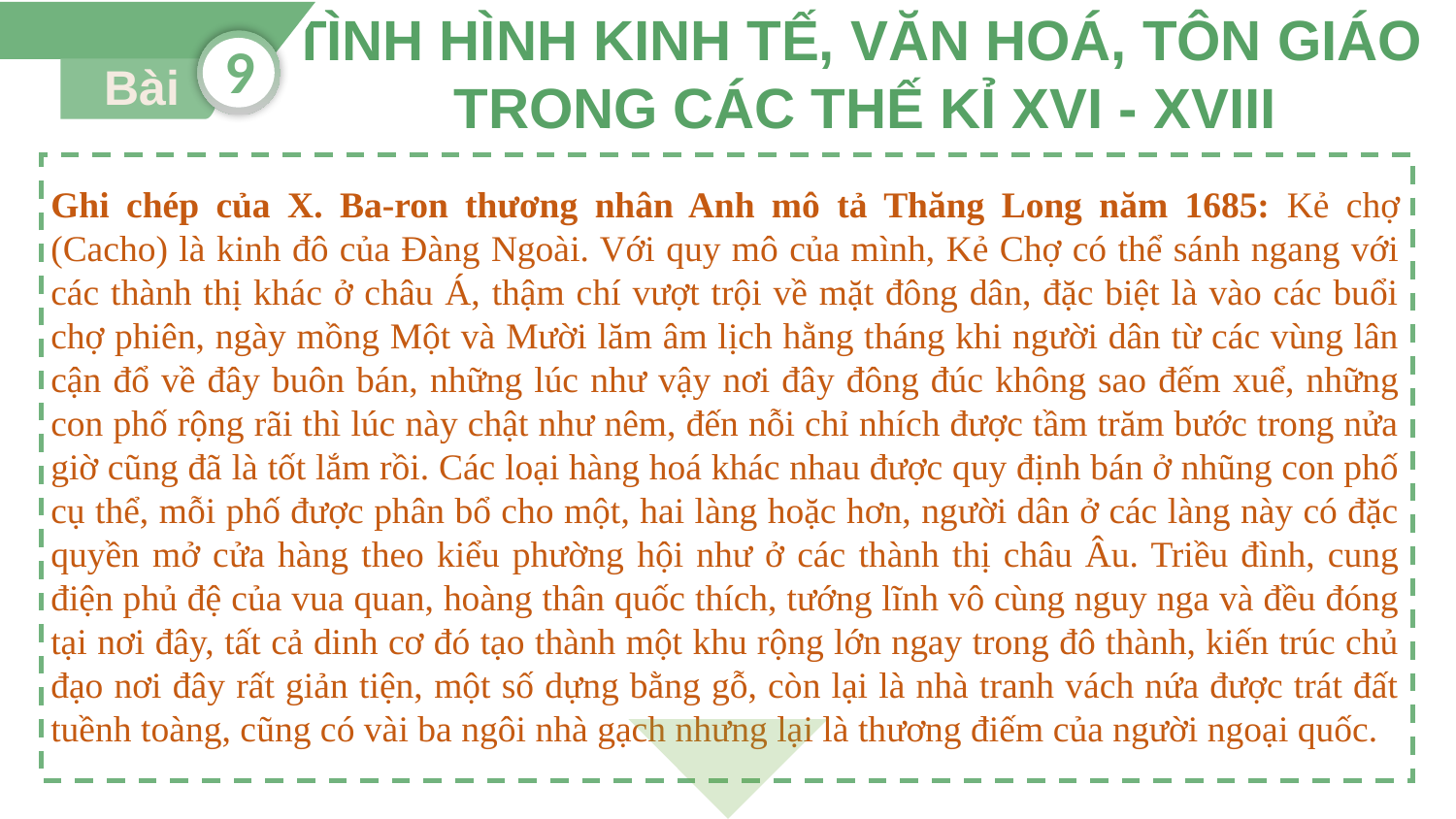

TÌNH HÌNH KINH TẾ, VĂN HOÁ, TÔN GIÁO
TRONG CÁC THẾ KỈ XVI - XVIII

9

Bài

Ghi chép của X. Ba-ron thương nhân Anh mô tả Thăng Long năm 1685: Kẻ chợ (Cacho) là kinh đô của Đàng Ngoài. Với quy mô của mình, Kẻ Chợ có thể sánh ngang với các thành thị khác ở châu Á, thậm chí vượt trội về mặt đông dân, đặc biệt là vào các buổi chợ phiên, ngày mồng Một và Mười lăm âm lịch hằng tháng khi người dân từ các vùng lân cận đổ về đây buôn bán, những lúc như vậy nơi đây đông đúc không sao đếm xuể, những con phố rộng rãi thì lúc này chật như nêm, đến nỗi chỉ nhích được tầm trăm bước trong nửa giờ cũng đã là tốt lắm rồi. Các loại hàng hoá khác nhau được quy định bán ở nhũng con phố cụ thể, mỗi phố được phân bổ cho một, hai làng hoặc hơn, người dân ở các làng này có đặc quyền mở cửa hàng theo kiểu phường hội như ở các thành thị châu Âu. Triều đình, cung điện phủ đệ của vua quan, hoàng thân quốc thích, tướng lĩnh vô cùng nguy nga và đều đóng tại nơi đây, tất cả dinh cơ đó tạo thành một khu rộng lớn ngay trong đô thành, kiến trúc chủ đạo nơi đây rất giản tiện, một số dựng bằng gỗ, còn lại là nhà tranh vách nứa được trát đất tuềnh toàng, cũng có vài ba ngôi nhà gạch nhưng lại là thương điếm của người ngoại quốc.